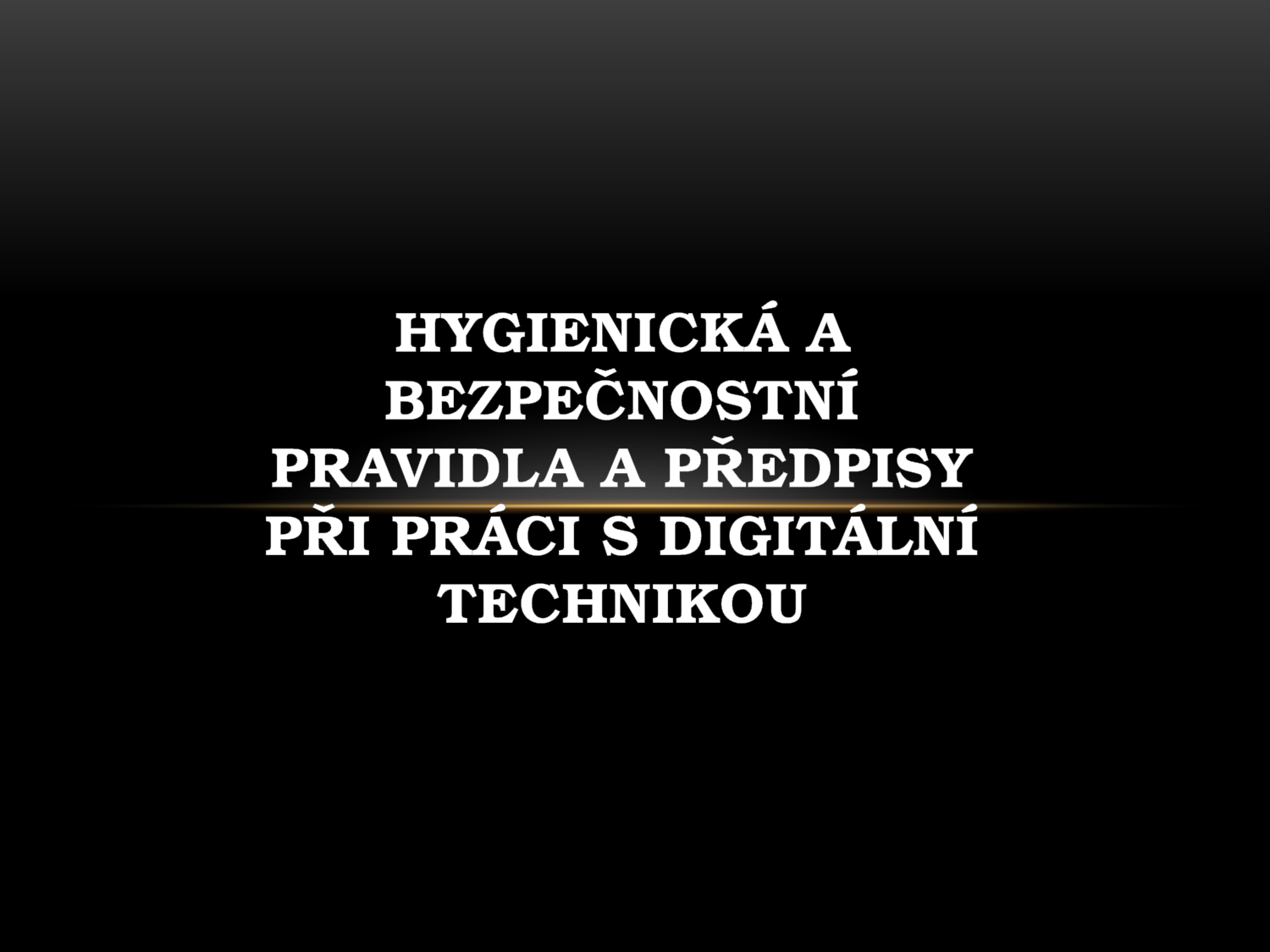

# Hygienická a bezpečnostní pravidla a předpisy při práci s digitální technikou